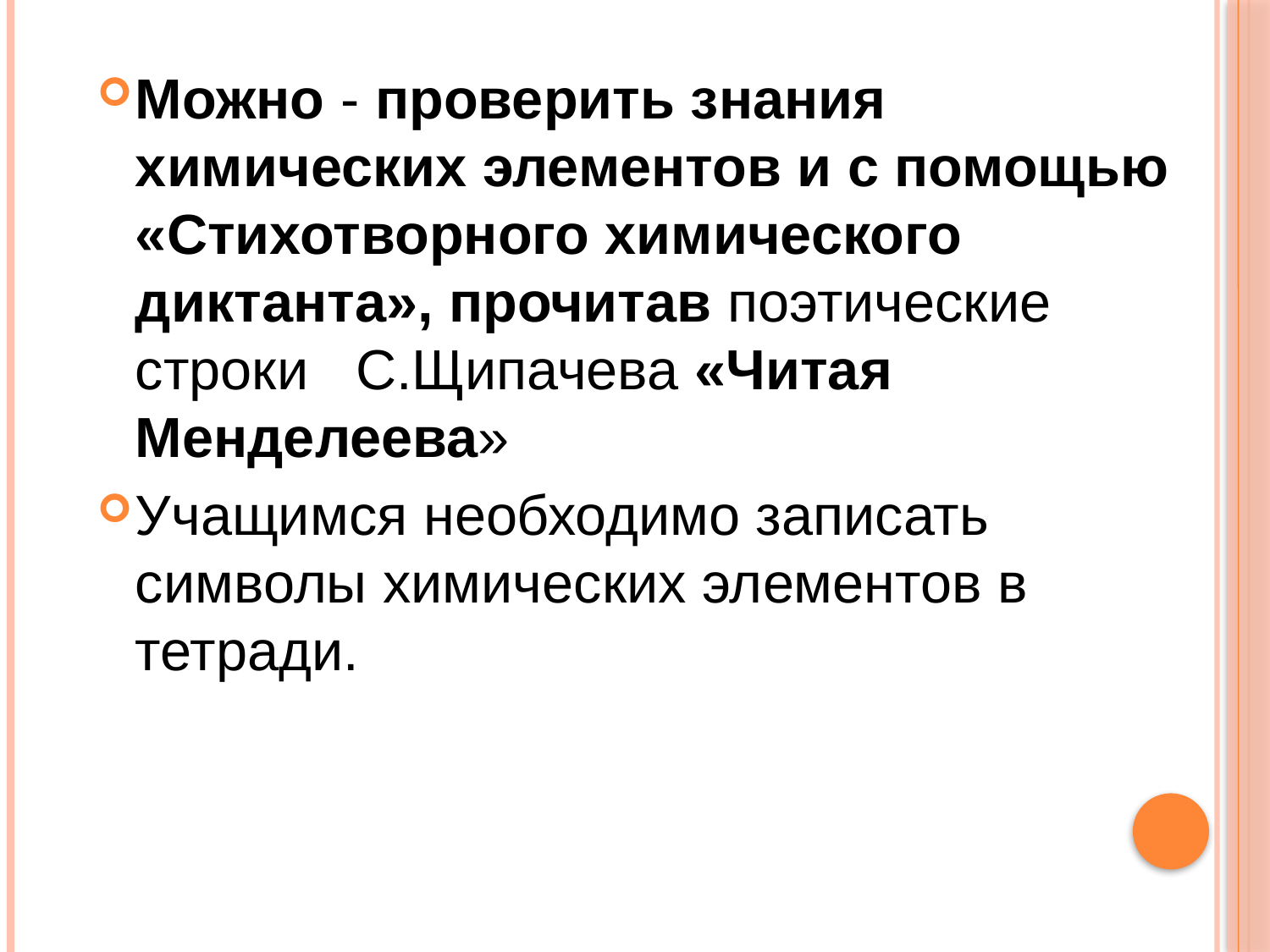

Можно - проверить знания химических элементов и с помощью «Стихотворного химического диктанта», прочитав поэтические строки   С.Щипачева «Читая Менделеева»
Учащимся необходимо записать символы химических элементов в тетради.